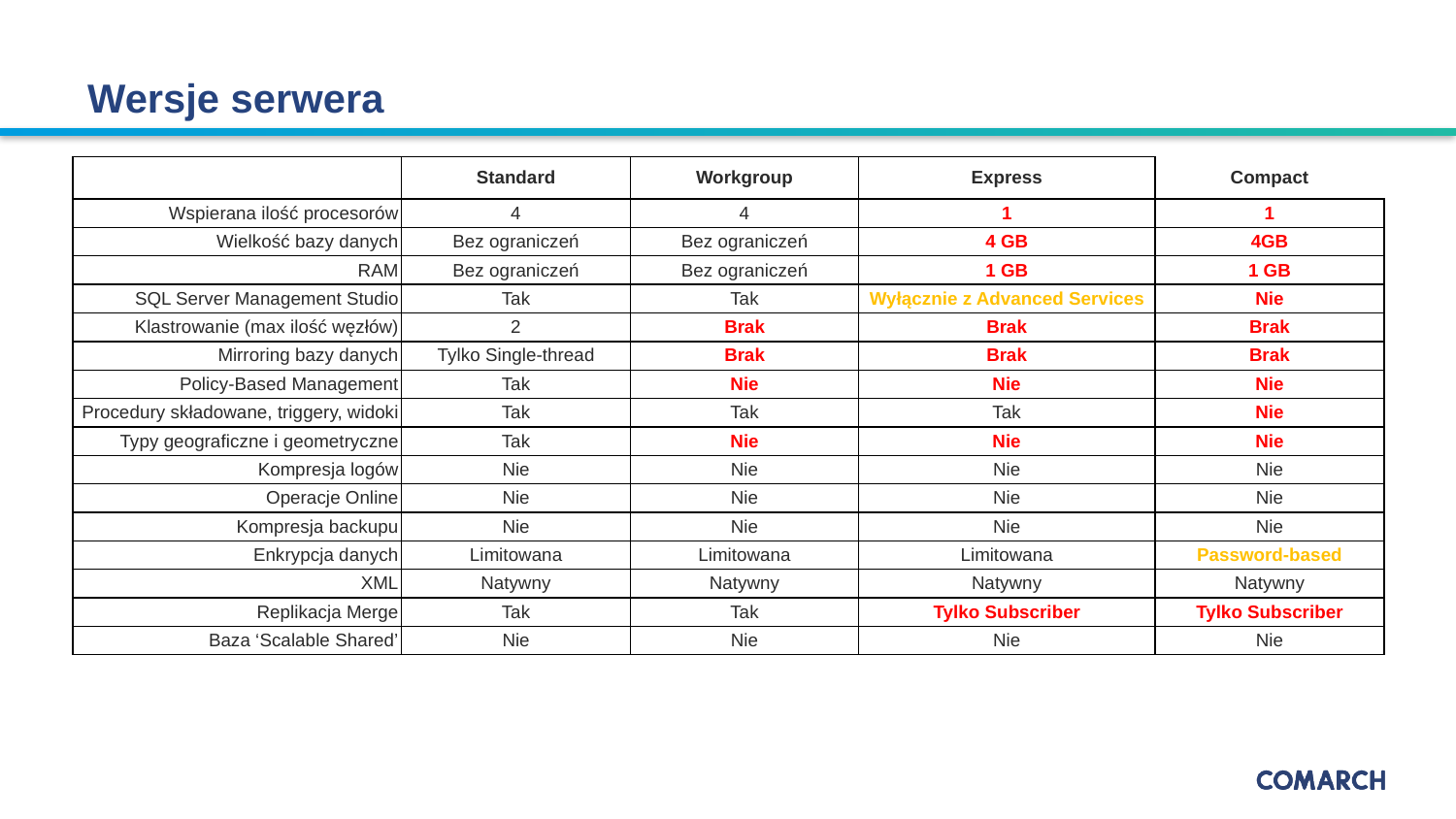

# Wersje serwera
|  | Standard | Workgroup | Express | Compact |
| --- | --- | --- | --- | --- |
| Wspierana ilość procesorów | 4 | 4 | 1 | 1 |
| Wielkość bazy danych | Bez ograniczeń | Bez ograniczeń | 4 GB | 4GB |
| RAM | Bez ograniczeń | Bez ograniczeń | 1 GB | 1 GB |
| SQL Server Management Studio | Tak | Tak | Wyłącznie z Advanced Services | Nie |
| Klastrowanie (max ilość węzłów) | 2 | Brak | Brak | Brak |
| Mirroring bazy danych | Tylko Single-thread | Brak | Brak | Brak |
| Policy-Based Management | Tak | Nie | Nie | Nie |
| Procedury składowane, triggery, widoki | Tak | Tak | Tak | Nie |
| Typy geograficzne i geometryczne | Tak | Nie | Nie | Nie |
| Kompresja logów | Nie | Nie | Nie | Nie |
| Operacje Online | Nie | Nie | Nie | Nie |
| Kompresja backupu | Nie | Nie | Nie | Nie |
| Enkrypcja danych | Limitowana | Limitowana | Limitowana | Password-based |
| XML | Natywny | Natywny | Natywny | Natywny |
| Replikacja Merge | Tak | Tak | Tylko Subscriber | Tylko Subscriber |
| Baza ‘Scalable Shared’ | Nie | Nie | Nie | Nie |